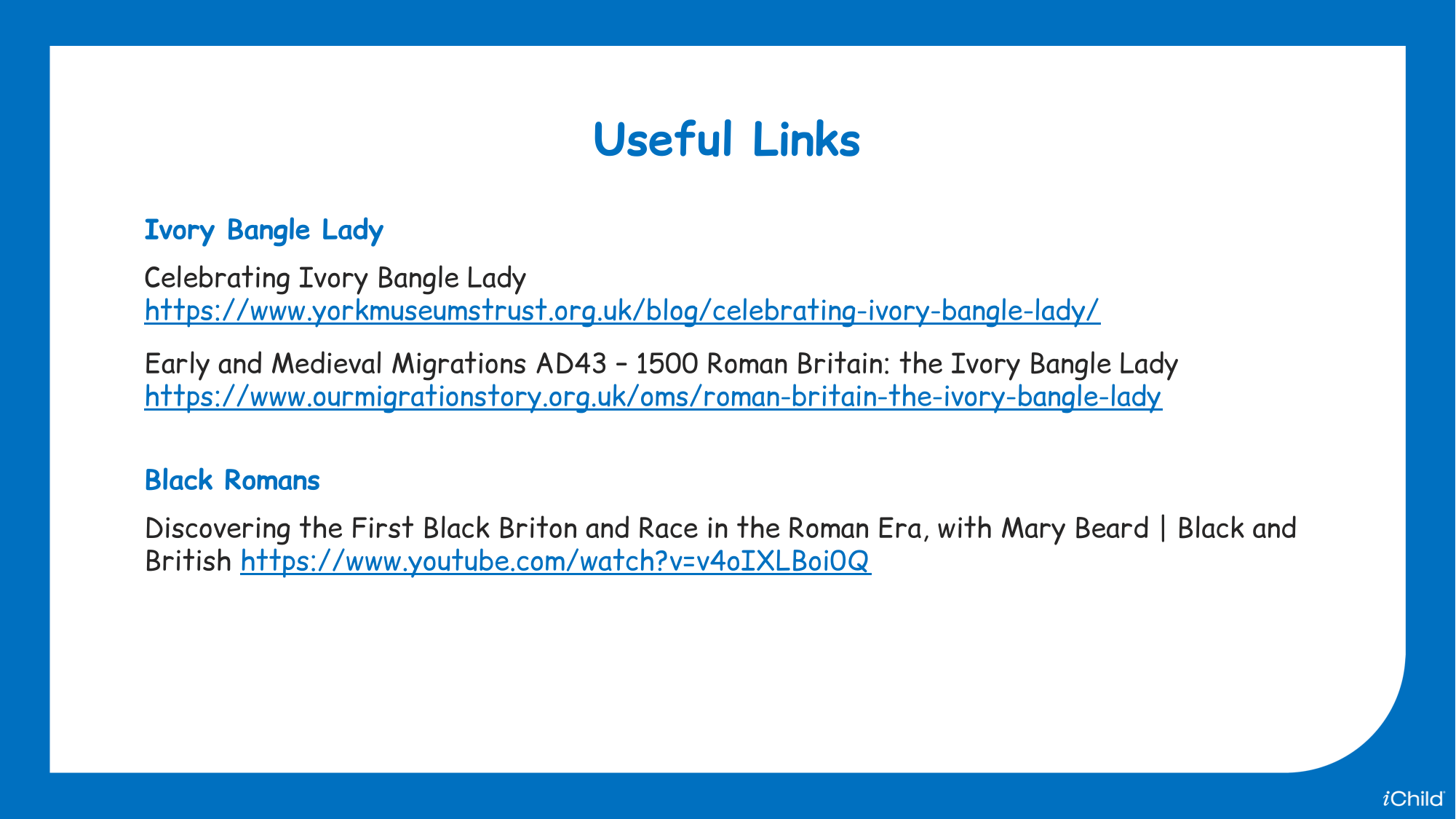

Useful Links
Ivory Bangle Lady
Celebrating Ivory Bangle Lady
https://www.yorkmuseumstrust.org.uk/blog/celebrating-ivory-bangle-lady/
Early and Medieval Migrations AD43 – 1500 Roman Britain: the Ivory Bangle Lady https://www.ourmigrationstory.org.uk/oms/roman-britain-the-ivory-bangle-lady
Black Romans
Discovering the First Black Briton and Race in the Roman Era, with Mary Beard | Black and British https://www.youtube.com/watch?v=v4oIXLBoi0Q